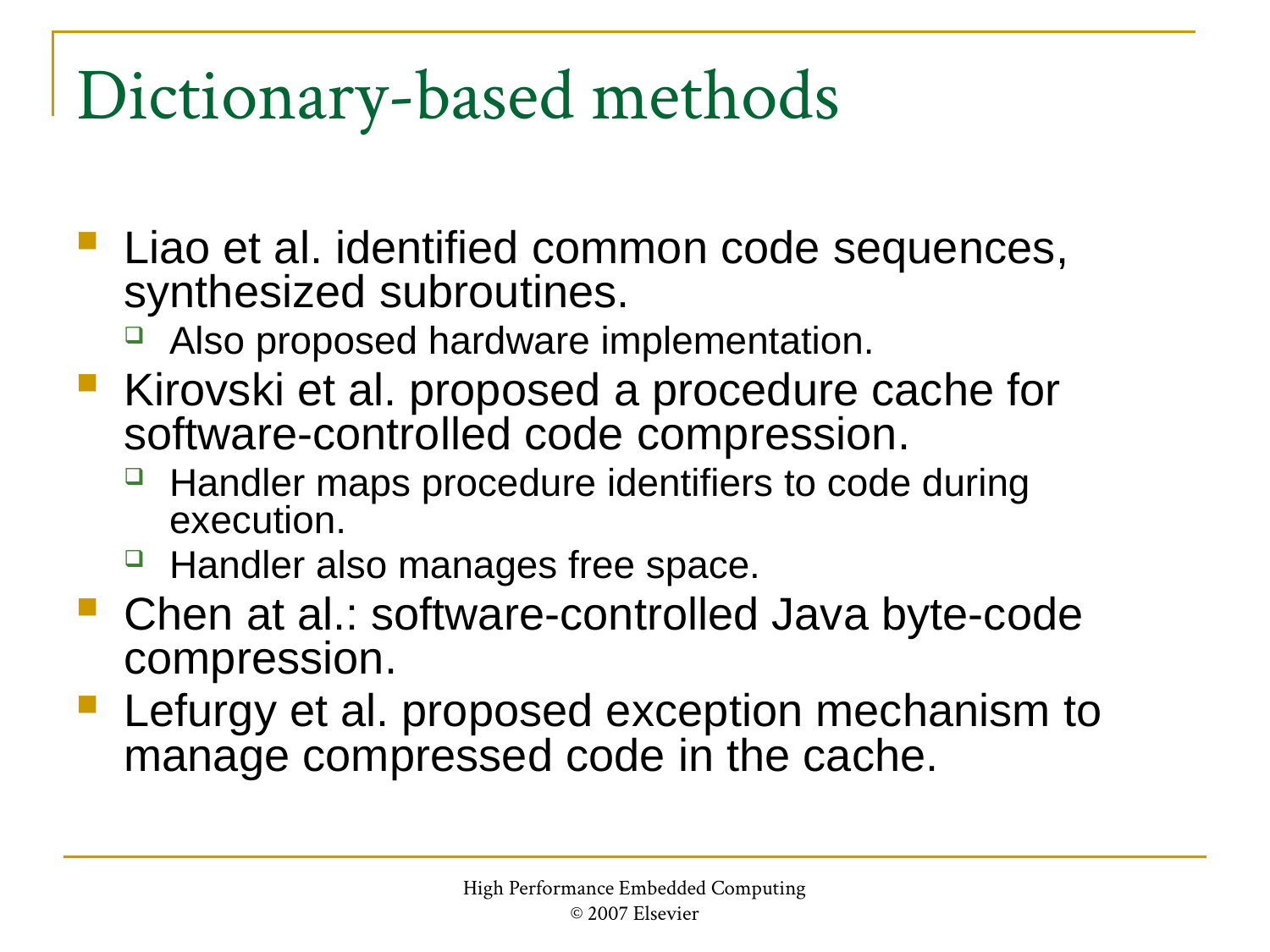

# Dictionary-based methods
Liao et al. identified common code sequences, synthesized subroutines.
Also proposed hardware implementation.
Kirovski et al. proposed a procedure cache for software-controlled code compression.
Handler maps procedure identifiers to code during execution.
Handler also manages free space.
Chen at al.: software-controlled Java byte-code compression.
Lefurgy et al. proposed exception mechanism to manage compressed code in the cache.
High Performance Embedded Computing
© 2007 Elsevier